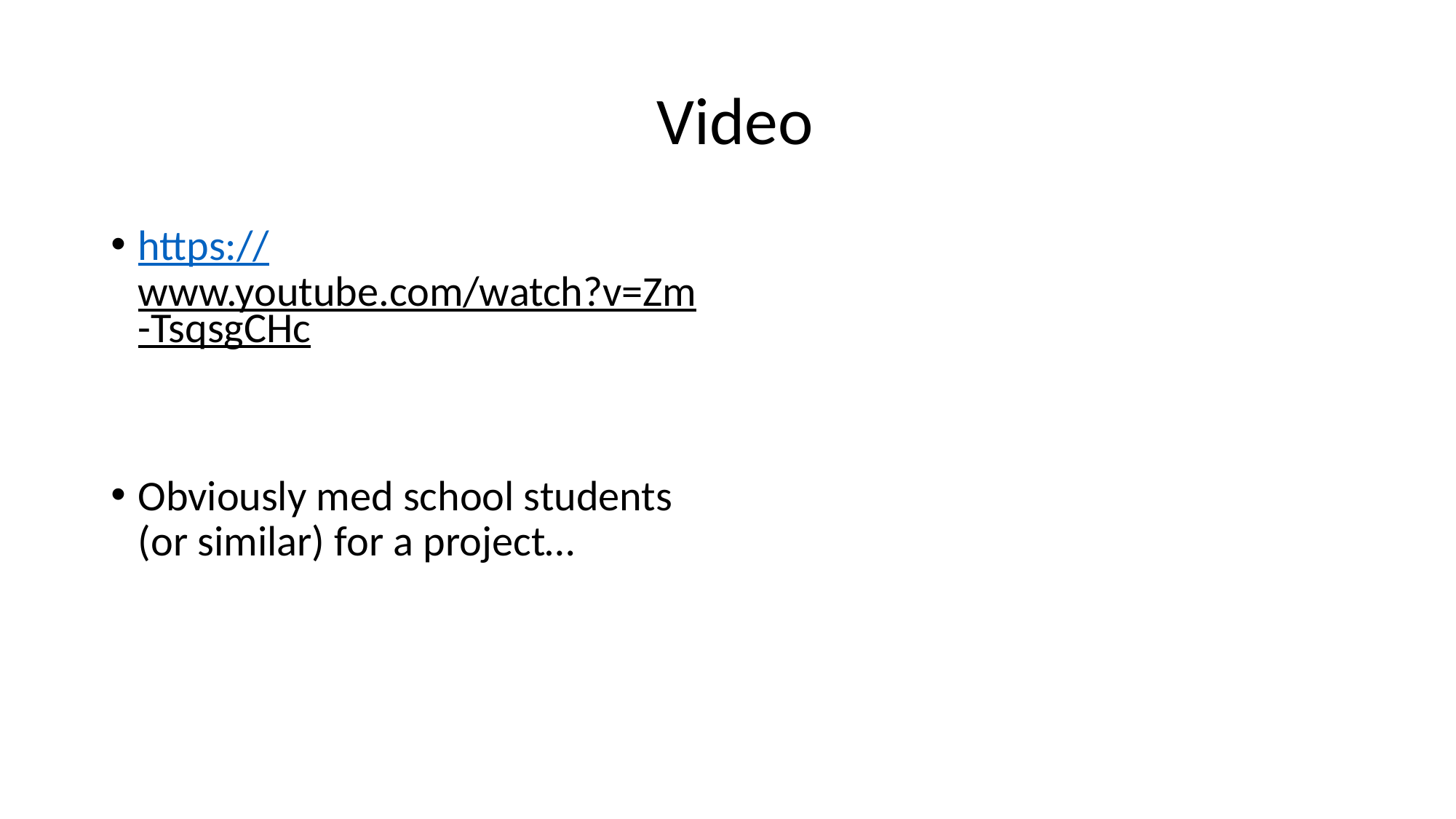

# Video
https://www.youtube.com/watch?v=Zm-TsqsgCHc

Obviously med school students (or similar) for a project…